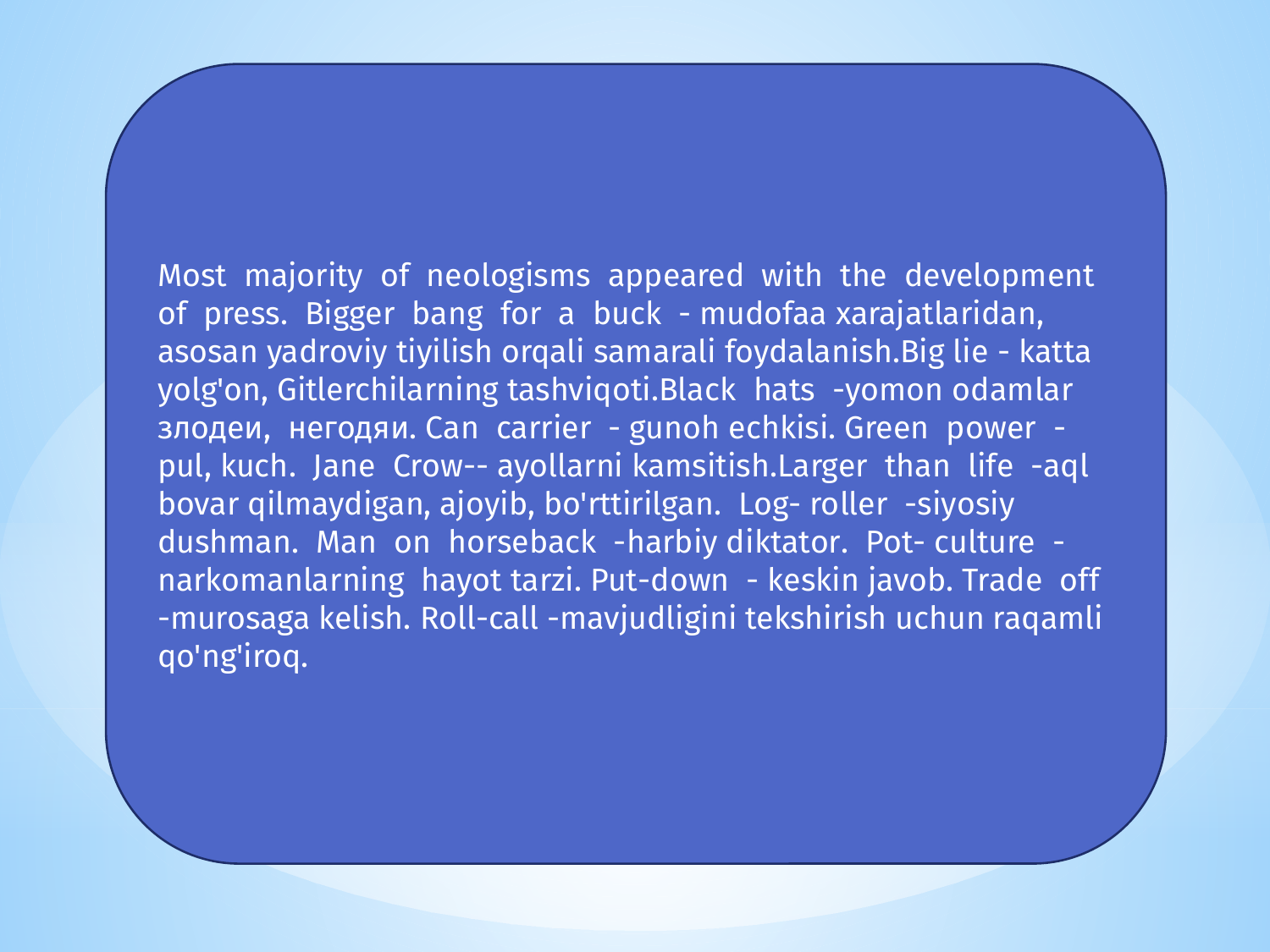

Most  majority  of  neologisms  appeared  with  the  development  of  press.  Bigger  bang  for  a  buck  - mudofaa xarajatlaridan, asosan yadroviy tiyilish orqali samarali foydalanish.Big lie - katta yolg'on, Gitlerchilarning tashviqoti.Black  hats  -yomon odamlar злодеи,  негодяи. Can  carrier  - gunoh echkisi. Green  power  - pul, kuch.  Jane  Crow-- ayollarni kamsitish.Larger  than  life  -aql bovar qilmaydigan, ajoyib, bo'rttirilgan.  Log- roller  -siyosiy dushman.  Man  on  horseback  -harbiy diktator.  Pot- culture  - narkomanlarning  hayot tarzi. Put-down  - keskin javob. Trade  off  -murosaga kelish. Roll-call -mavjudligini tekshirish uchun raqamli qo'ng'iroq.